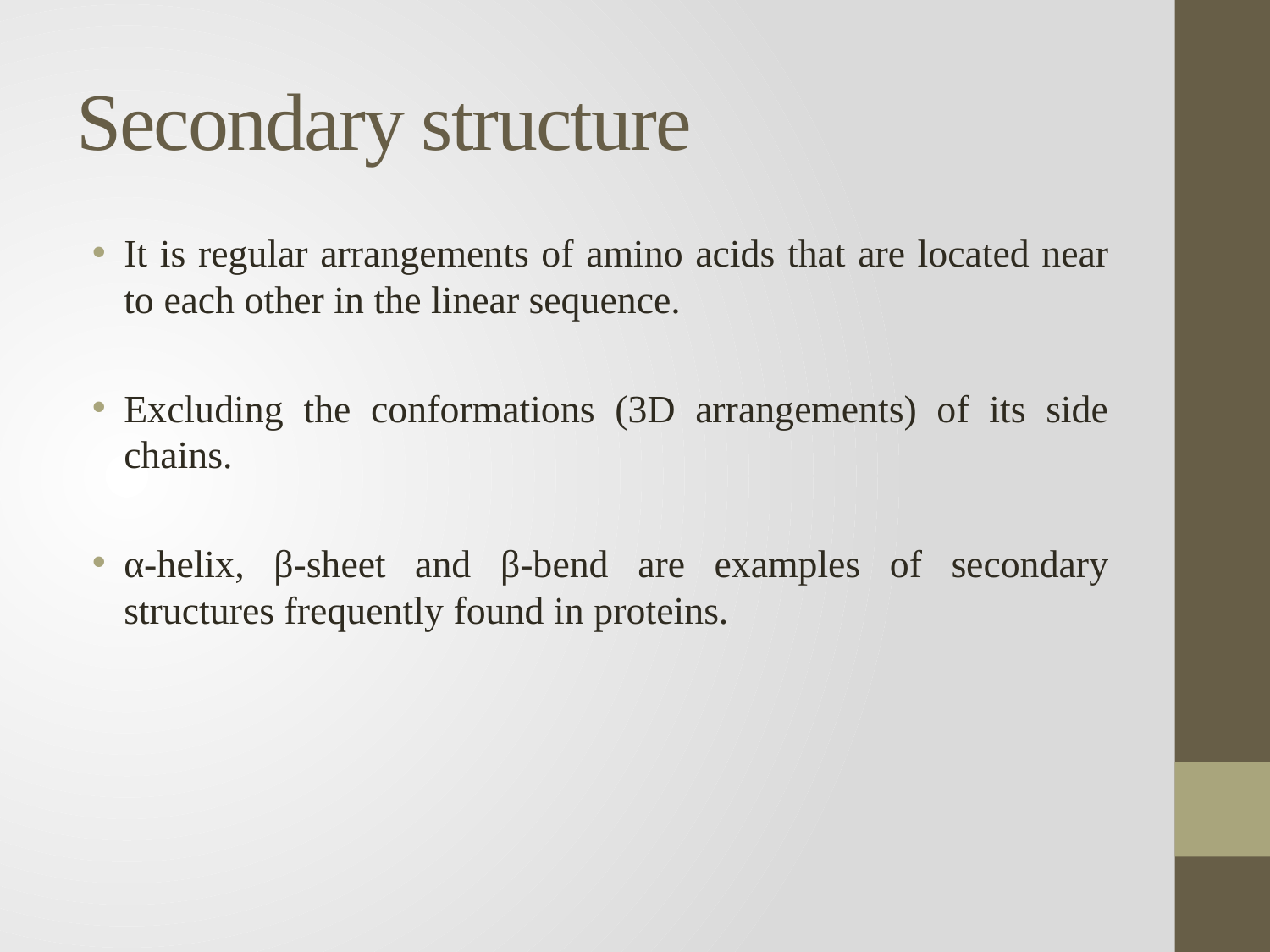

# Secondary structure
It is regular arrangements of amino acids that are located near to each other in the linear sequence.

Excluding the conformations (3D arrangements) of its side chains.

α-helix, β-sheet and β-bend are examples of secondary structures frequently found in proteins.